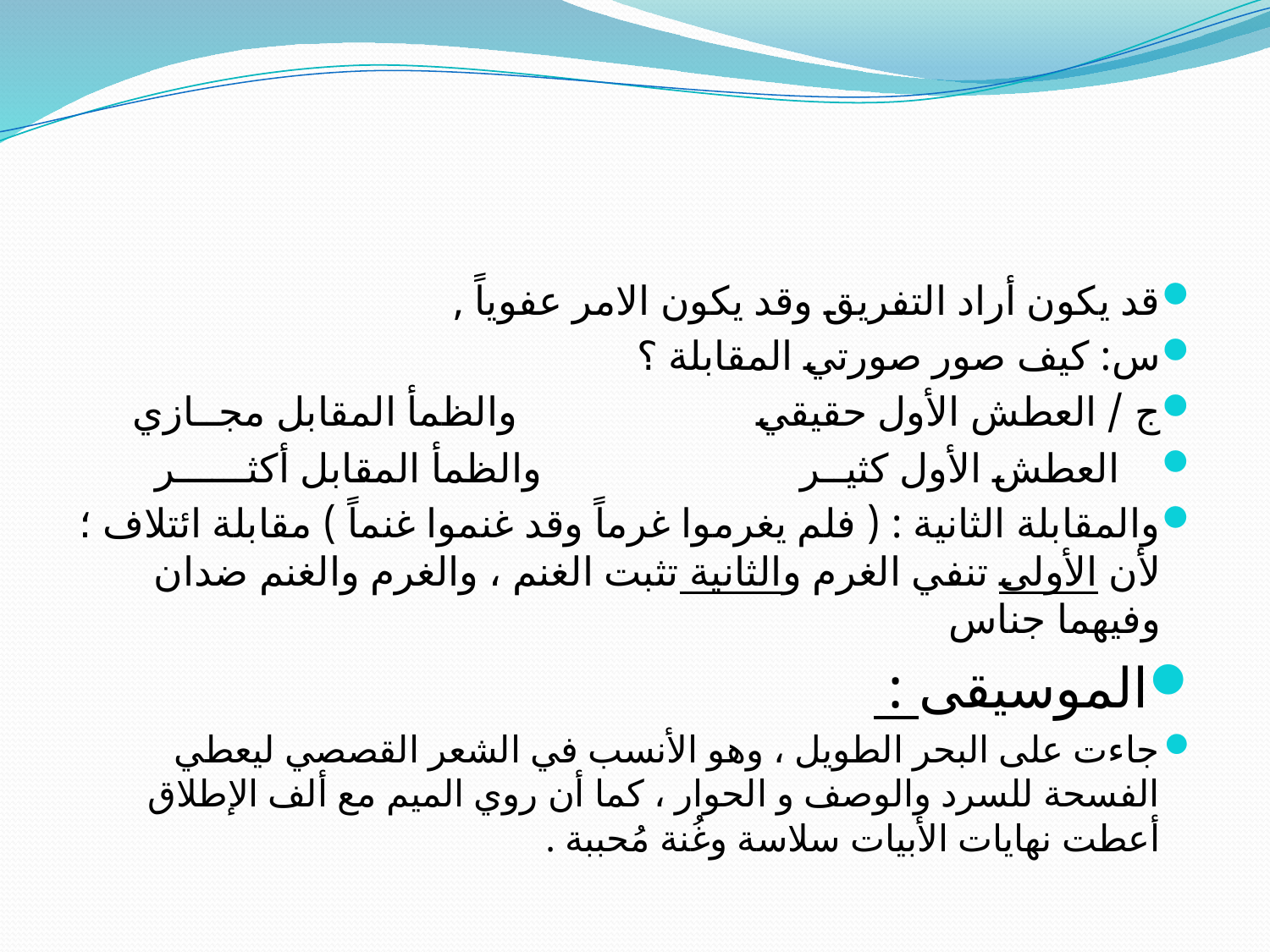

#
قد يكون أراد التفريق وقد يكون الامر عفوياً ,
س: كيف صور صورتي المقابلة ؟
ج / العطش الأول حقيقي                       والظمأ المقابل مجــازي
    العطش الأول كثيــر                         والظمأ المقابل أكثــــــر
والمقابلة الثانية : ( فلم يغرموا غرماً وقد غنموا غنماً ) مقابلة ائتلاف ؛ لأن الأولى تنفي الغرم والثانية تثبت الغنم ، والغرم والغنم ضدان وفيهما جناس
الموسيقى :
جاءت على البحر الطويل ، وهو الأنسب في الشعر القصصي ليعطي الفسحة للسرد والوصف و الحوار ، كما أن روي الميم مع ألف الإطلاق أعطت نهايات الأبيات سلاسة وغُنة مُحببة .